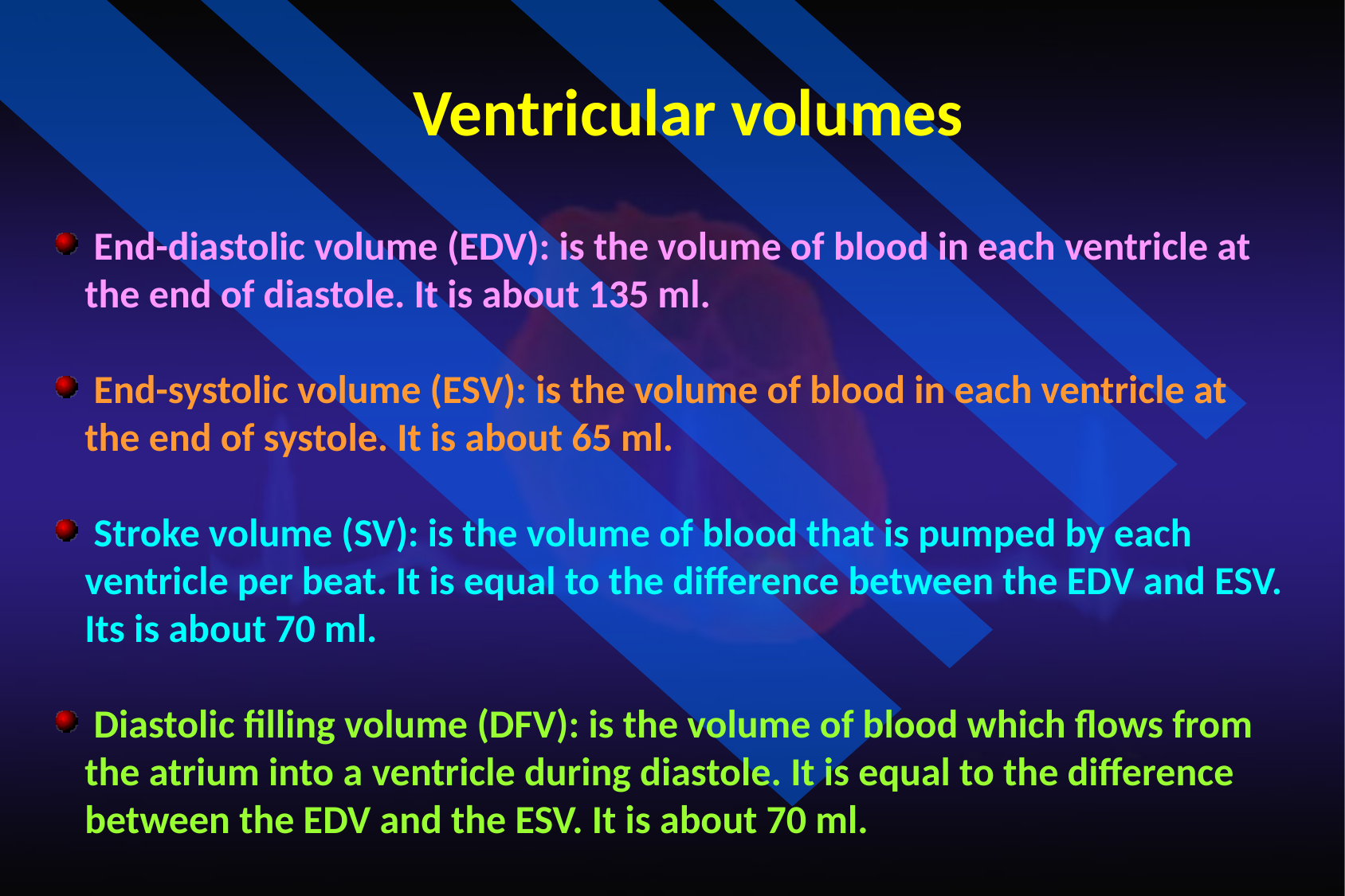

Ventricular volumes
 End-diastolic volume (EDV): is the volume of blood in each ventricle at the end of diastole. It is about 135 ml.

 End-systolic volume (ESV): is the volume of blood in each ventricle at the end of systole. It is about 65 ml.

 Stroke volume (SV): is the volume of blood that is pumped by each ventricle per beat. It is equal to the difference between the EDV and ESV. Its is about 70 ml.

 Diastolic filling volume (DFV): is the volume of blood which flows from the atrium into a ventricle during diastole. It is equal to the difference between the EDV and the ESV. It is about 70 ml.